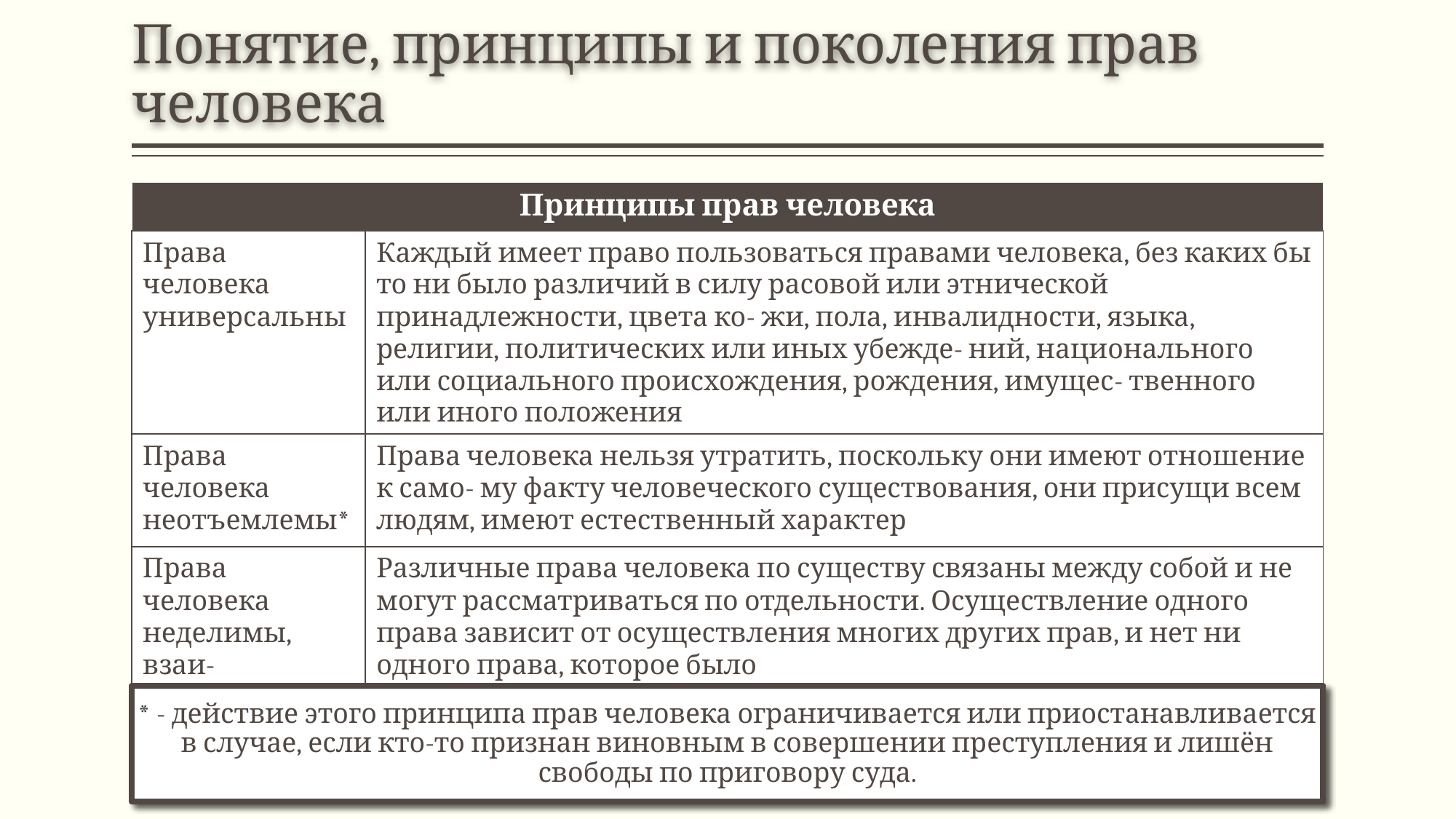

# Понятие, принципы и поколения прав человека
| Принципы прав человека |  |
| --- | --- |
| Права человека универсальны | Каждый имеет право пользоваться правами человека, без каких бы то ни было различий в силу расовой или этнической принадлежности, цвета ко- жи, пола, инвалидности, языка, религии, политических или иных убежде- ний, национального или социального происхождения, рождения, имущес- твенного или иного положения |
| Права человека неотъемлемы\* | Права человека нельзя утратить, поскольку они имеют отношение к само- му факту человеческого существования, они присущи всем людям, имеют естественный характер |
| Права человека неделимы, взаи- мозависимы и взаимосвязаны | Различные права человека по существу связаны между собой и не могут рассматриваться по отдельности. Осуществление одного права зависит от осуществления многих других прав, и нет ни одного права, которое было бы важнее остальных |

* - действие этого принципа прав человека ограничивается или приостанавливается в случае, если кто-то признан виновным в совершении преступления и лишён свободы по приговору суда.